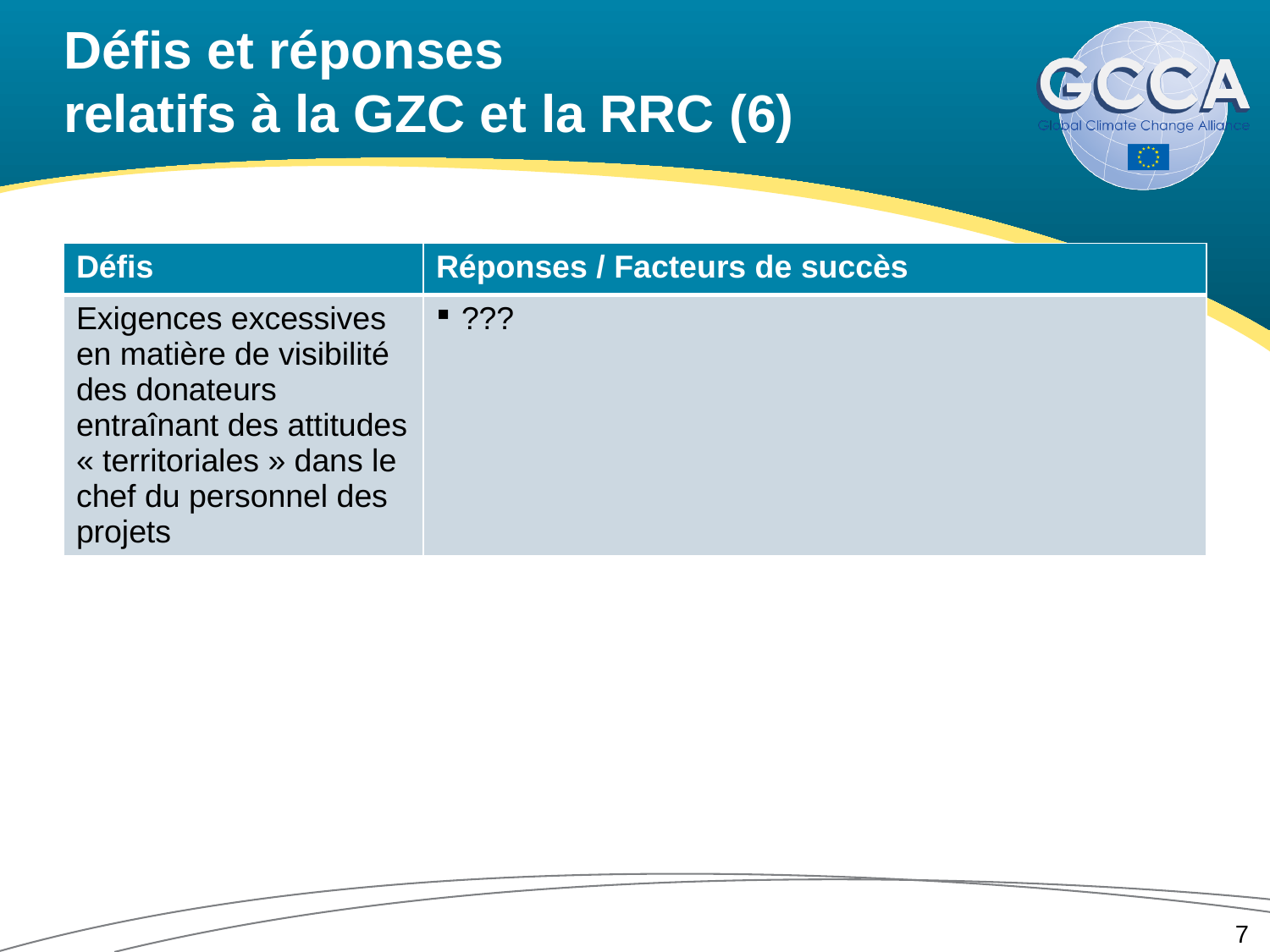

# Défis et réponses relatifs à la GZC et la RRC (6)
| Défis | Réponses / Facteurs de succès |
| --- | --- |
| Exigences excessives en matière de visibilité des donateurs entraînant des attitudes « territoriales » dans le chef du personnel des projets | ??? |
7